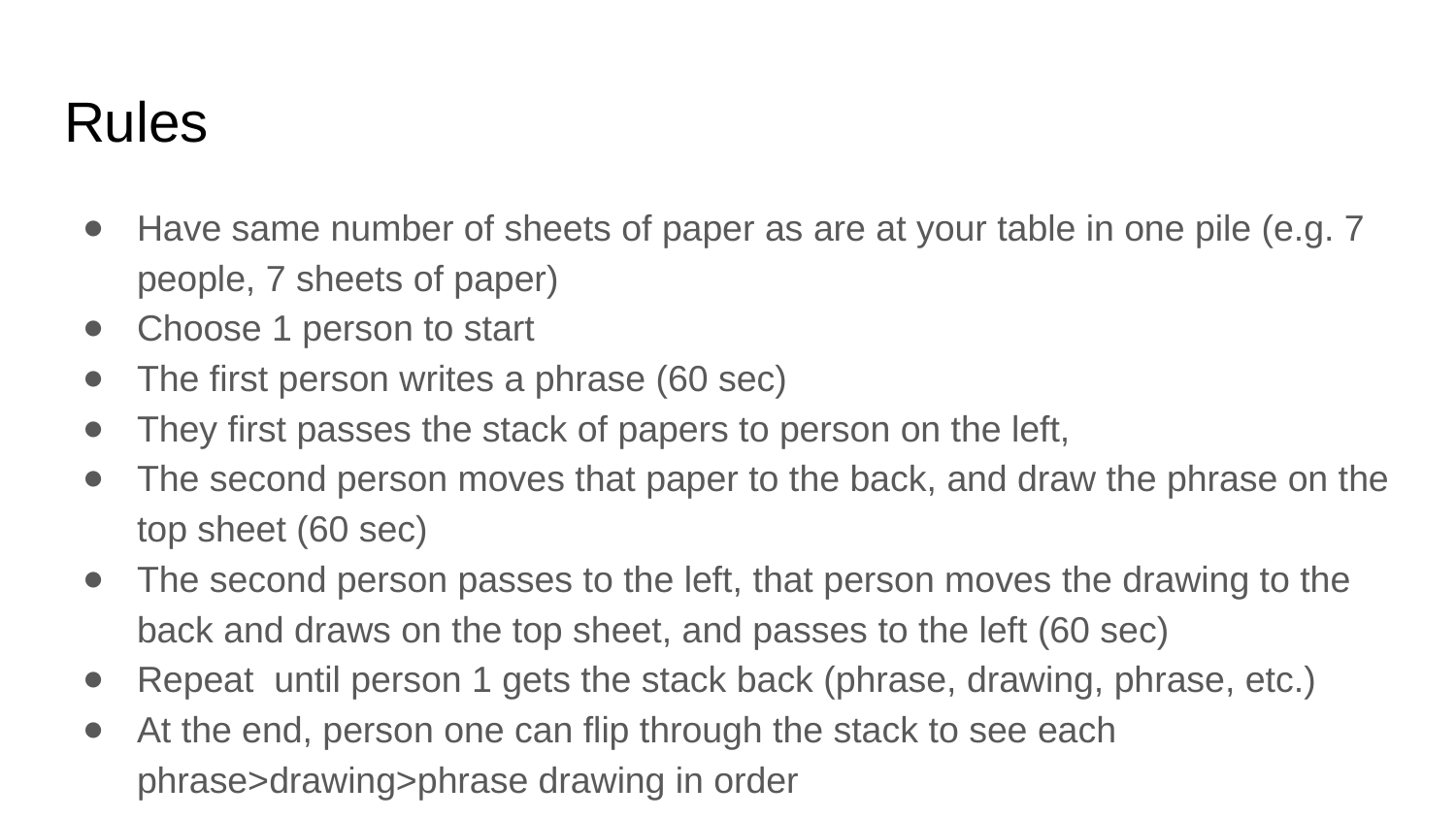

# Rules
Have same number of sheets of paper as are at your table in one pile (e.g. 7 people, 7 sheets of paper)
Choose 1 person to start
The first person writes a phrase (60 sec)
They first passes the stack of papers to person on the left,
The second person moves that paper to the back, and draw the phrase on the top sheet (60 sec)
The second person passes to the left, that person moves the drawing to the back and draws on the top sheet, and passes to the left (60 sec)
Repeat  until person 1 gets the stack back (phrase, drawing, phrase, etc.)
At the end, person one can flip through the stack to see each phrase>drawing>phrase drawing in order